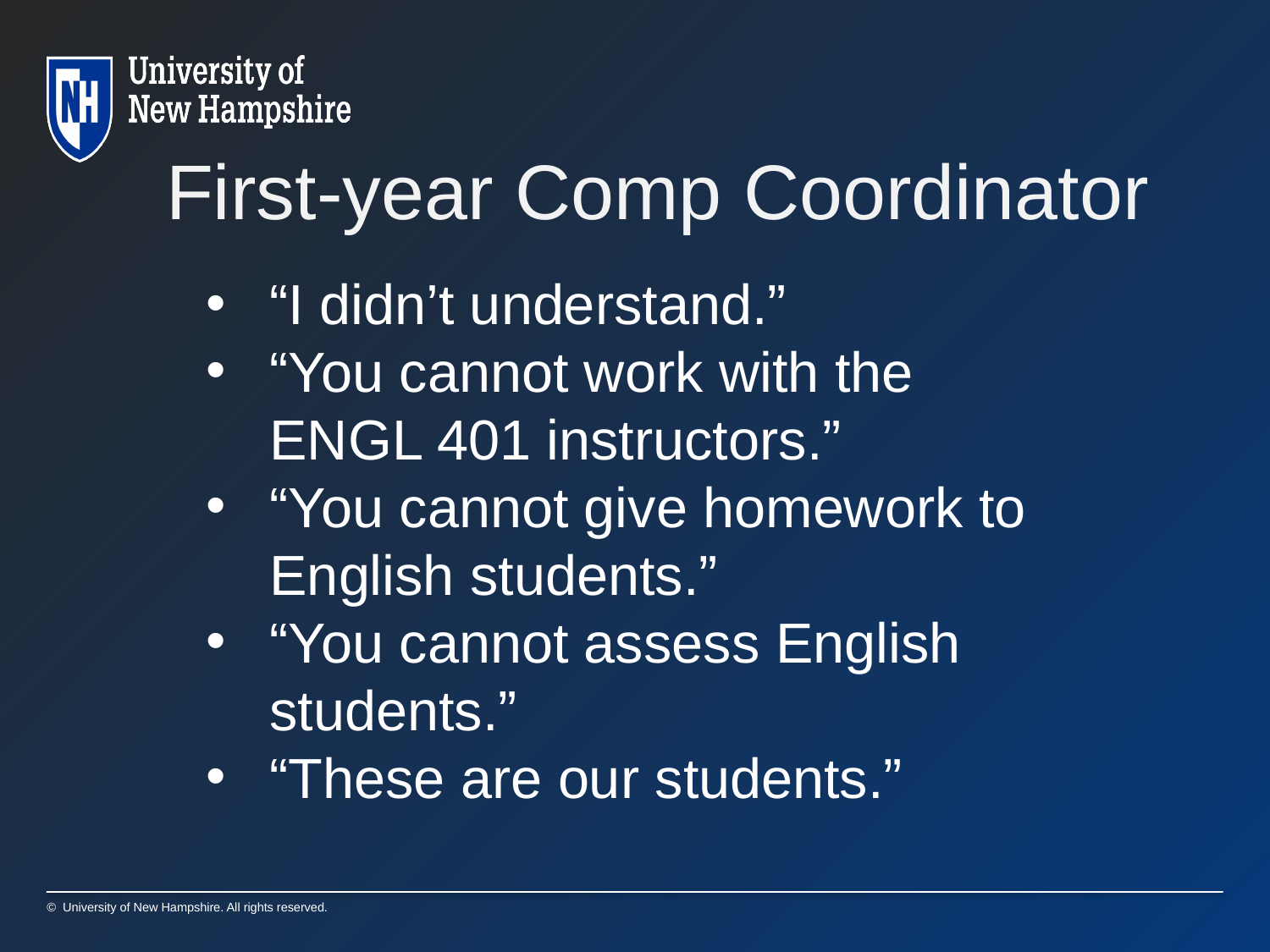

# First-year Comp Coordinator
“I didn’t understand.”
“You cannot work with the ENGL 401 instructors.”
“You cannot give homework to English students.”
“You cannot assess English students.”
“These are our students.”